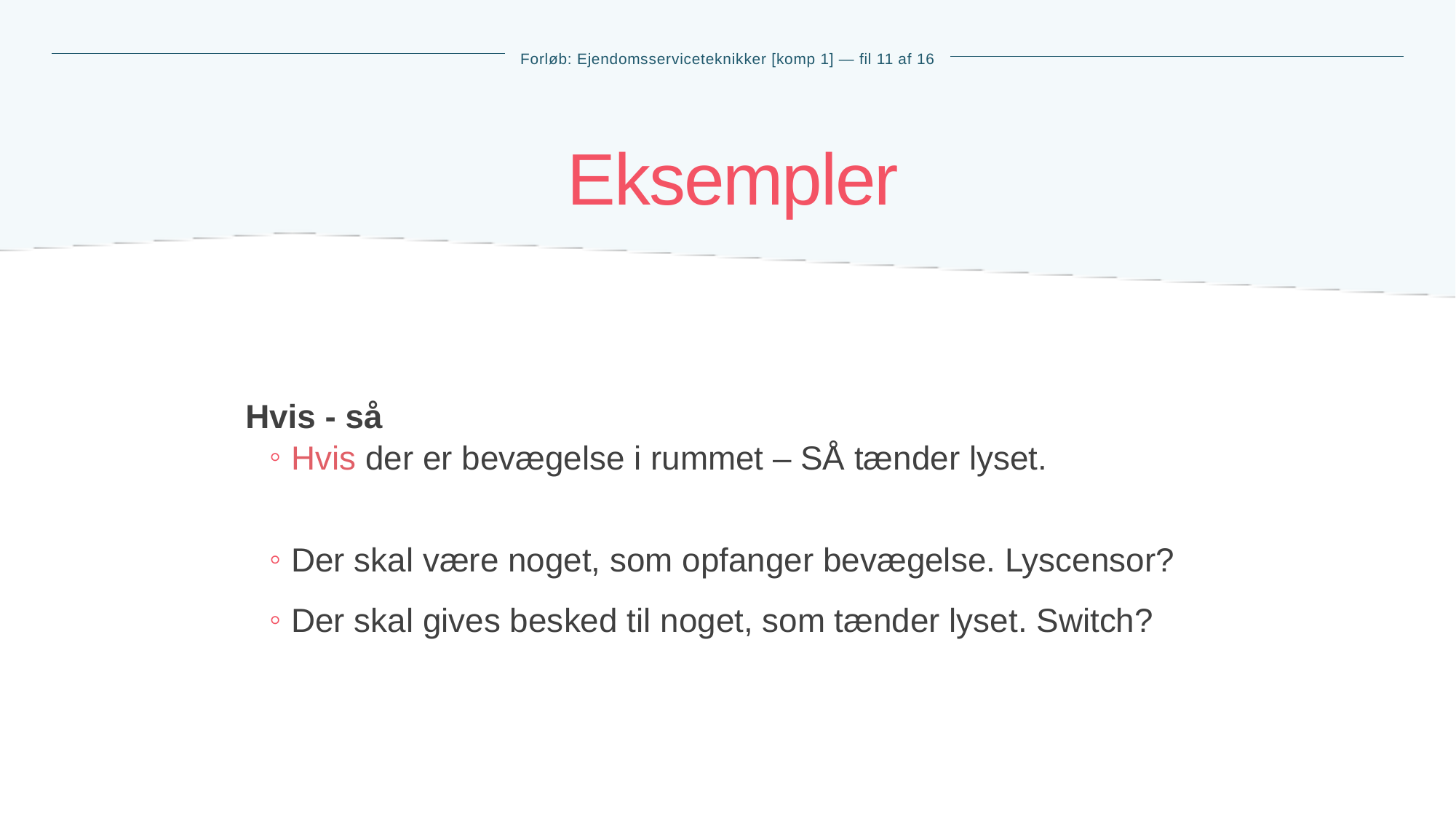

Eksempler

Hvis - så
Hvis der er bevægelse i rummet – SÅ tænder lyset.

Der skal være noget, som opfanger bevægelse. Lyscensor?
Der skal gives besked til noget, som tænder lyset. Switch?